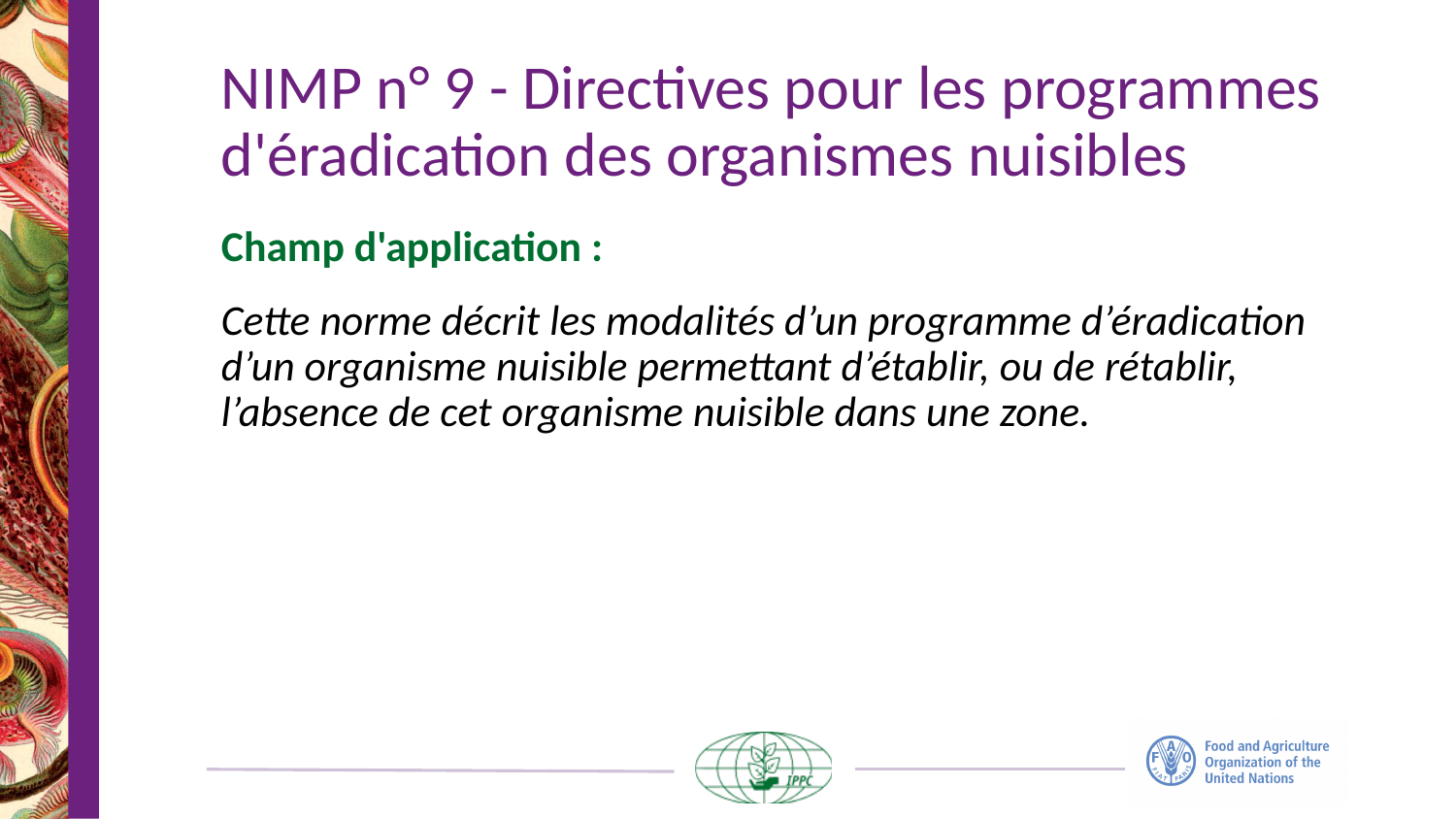

# NIMP n° 9 - Directives pour les programmes d'éradication des organismes nuisibles
Champ d'application :
Cette norme décrit les modalités d’un programme d’éradication d’un organisme nuisible permettant d’établir, ou de rétablir, l’absence de cet organisme nuisible dans une zone.